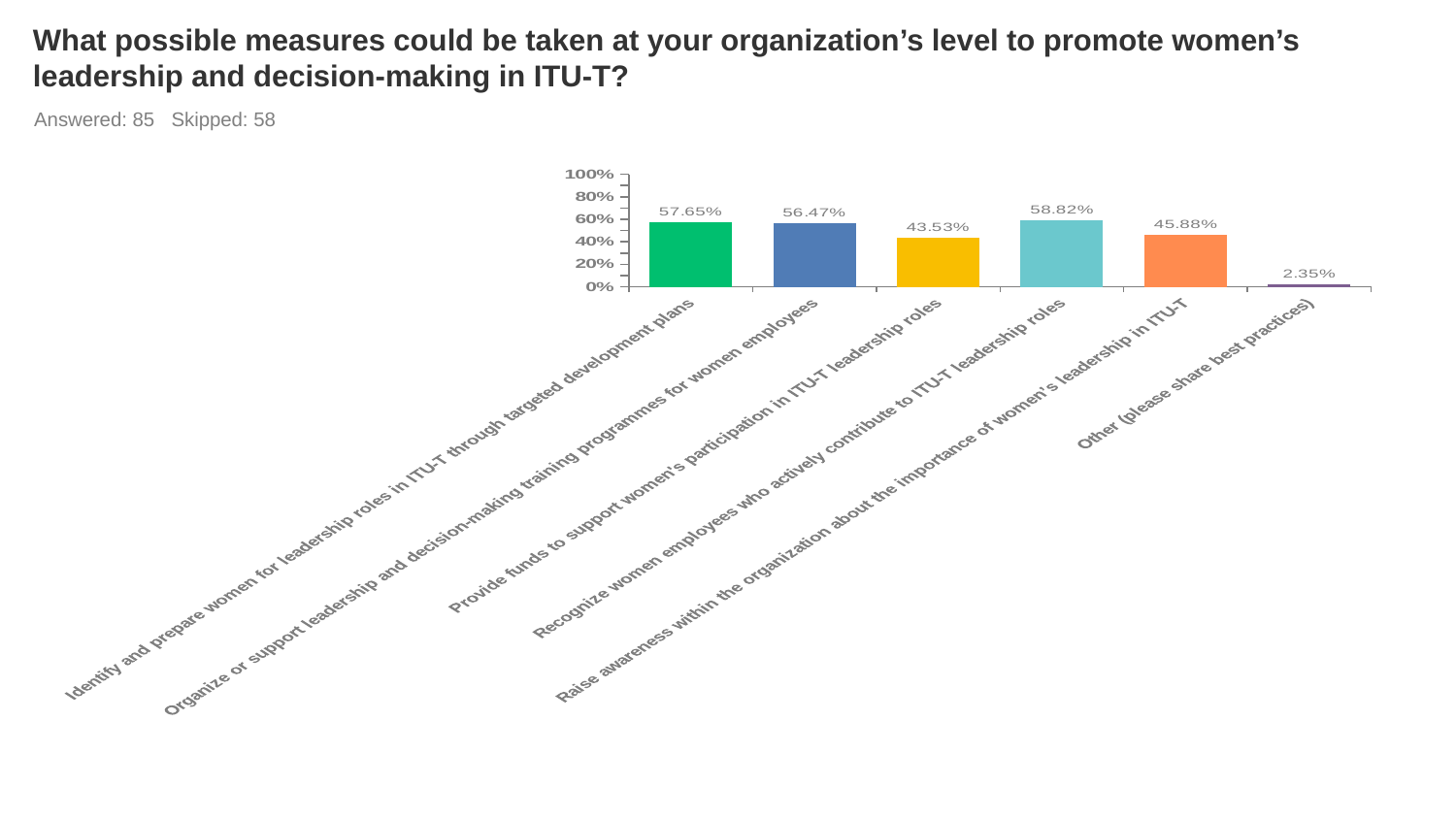

# What possible measures could be taken at your organization’s level to promote women’s leadership and decision-making in ITU-T?
Answered: 85   Skipped: 58

### Chart

| Category |   |
|---|---|
| Identify and prepare women for leadership roles in ITU-T through targeted development plans | 0.5765 |
| Organize or support leadership and decision-making training programmes for women employees | 0.5647 |
| Provide funds to support women's participation in ITU-T leadership roles | 0.4353 |
| Recognize women employees who actively contribute to ITU-T leadership roles | 0.5882 |
| Raise awareness within the organization about the importance of women’s leadership in ITU-T | 0.4588 |
| Other (please share best practices) | 0.0235 |